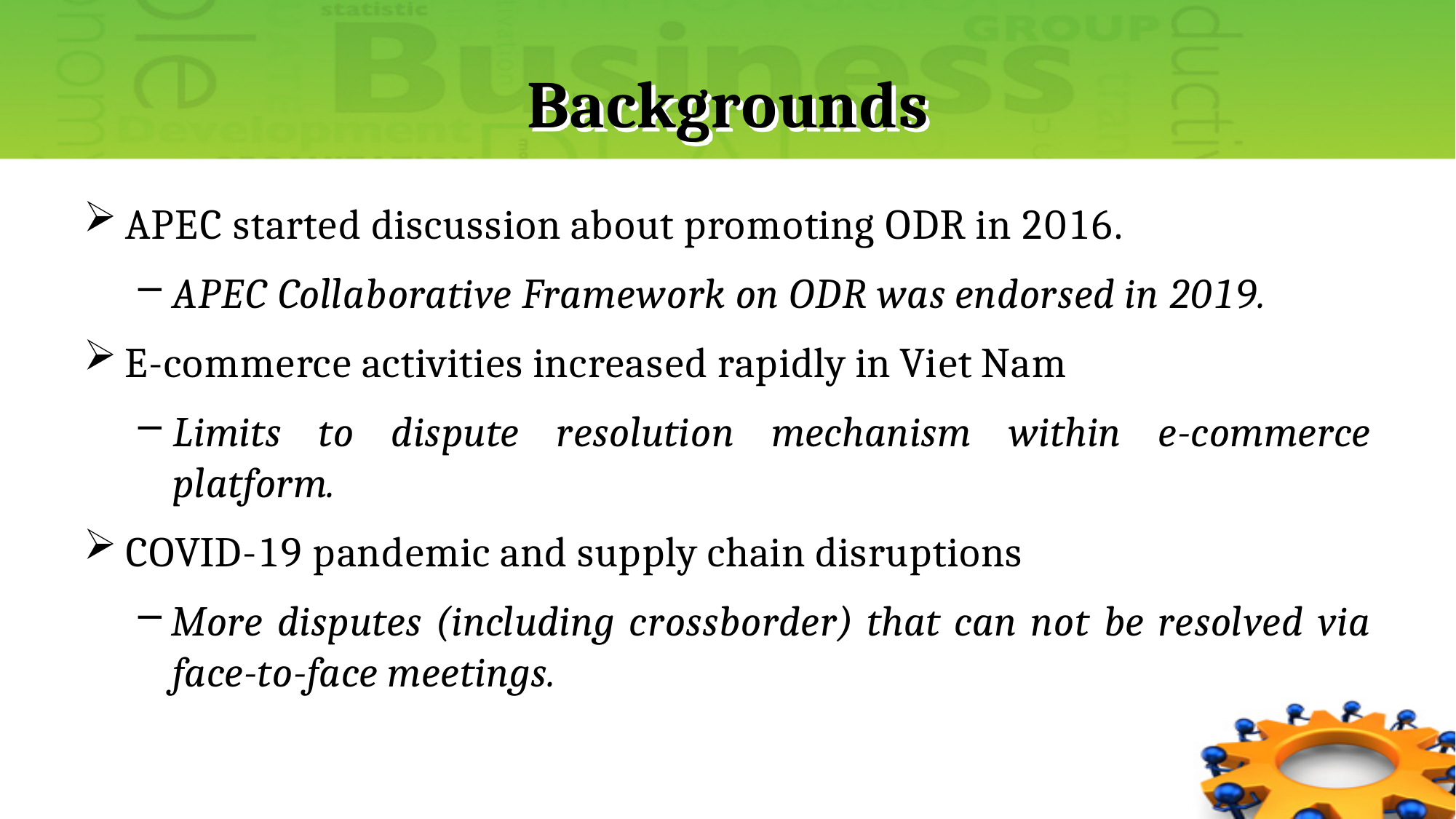

# Backgrounds
APEC started discussion about promoting ODR in 2016.
APEC Collaborative Framework on ODR was endorsed in 2019.
E-commerce activities increased rapidly in Viet Nam
Limits to dispute resolution mechanism within e-commerce platform.
COVID-19 pandemic and supply chain disruptions
More disputes (including crossborder) that can not be resolved via face-to-face meetings.